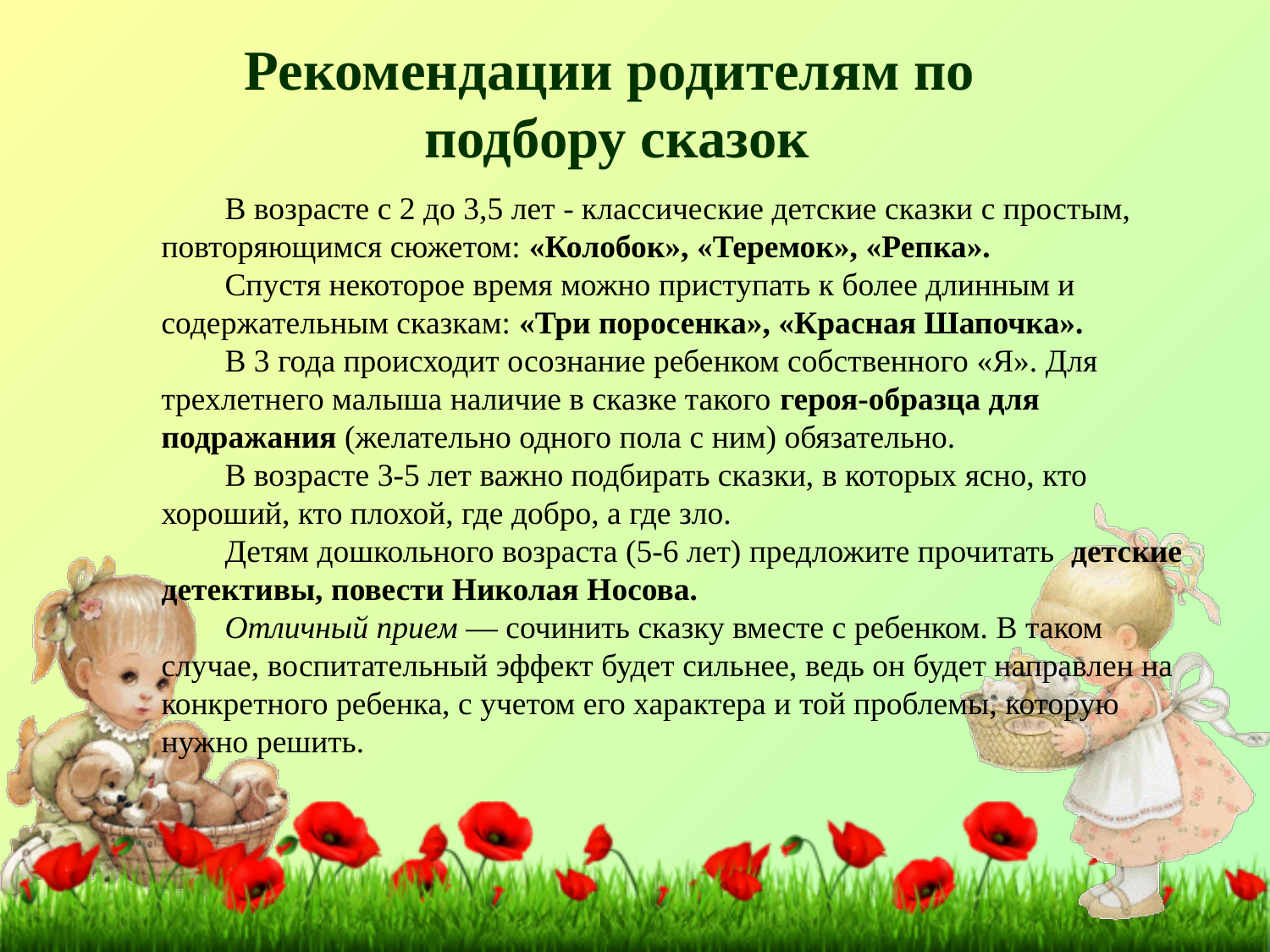

Рекомендации родителям по
 подбору сказок

В возрасте с 2 до 3,5 лет - классические детские сказки с простым, повторяющимся сюжетом: «Колобок», «Теремок», «Репка».
Спустя некоторое время можно приступать к более длинным и содержательным сказкам: «Три поросенка», «Красная Шапочка».
В 3 года происходит осознание ребенком собственного «Я». Для трехлетнего малыша наличие в сказке такого героя-образца для подражания (желательно одного пола с ним) обязательно.
В возрасте 3-5 лет важно подбирать сказки, в которых ясно, кто хороший, кто плохой, где добро, а где зло.
Детям дошкольного возраста (5-6 лет) предложите прочитать  детские детективы, повести Николая Носова.
Отличный прием — сочинить сказку вместе с ребенком. В таком случае, воспитательный эффект будет сильнее, ведь он будет направлен на конкретного ребенка, с учетом его характера и той проблемы, которую нужно решить.